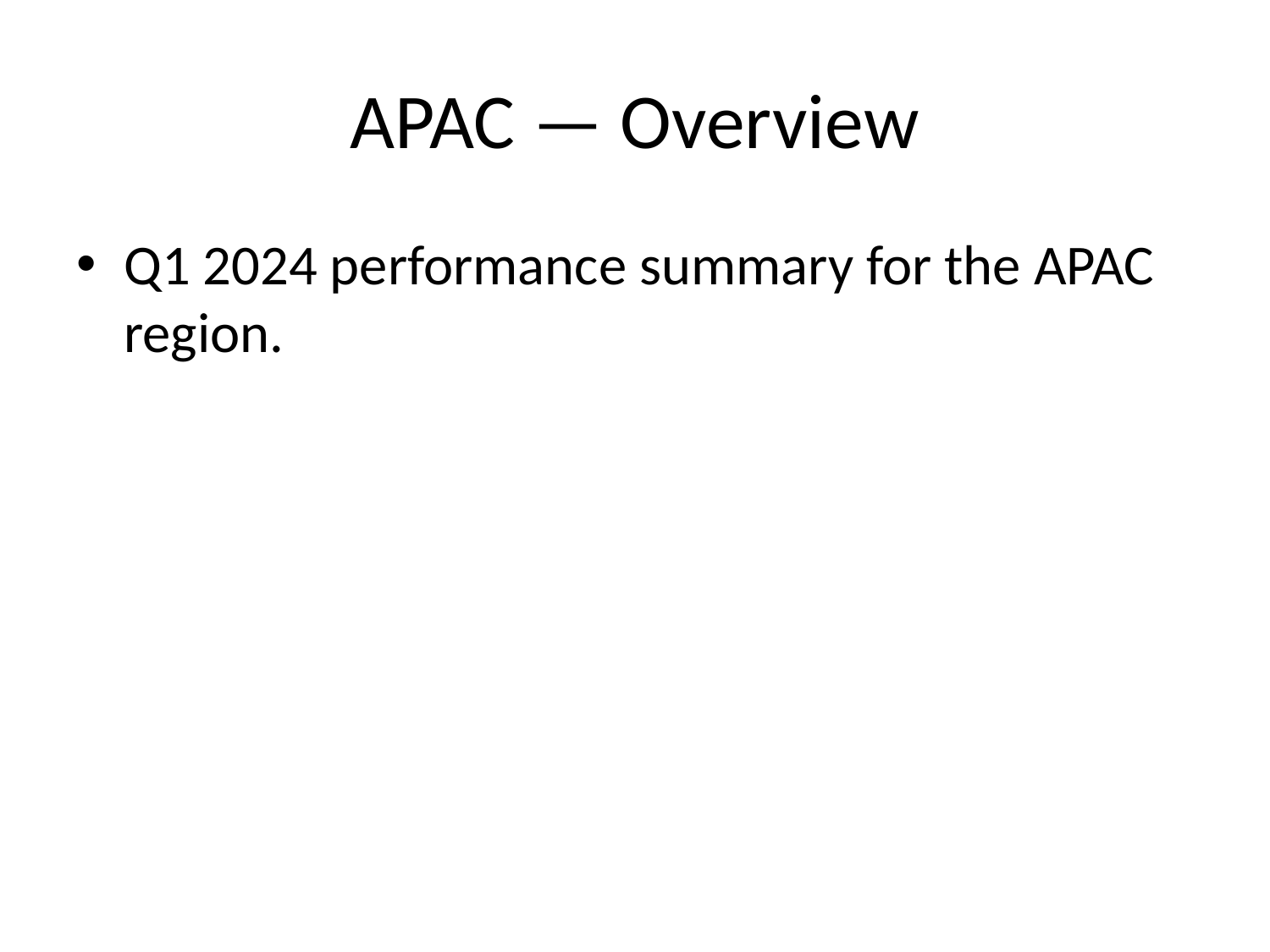

# APAC — Overview
Q1 2024 performance summary for the APAC region.